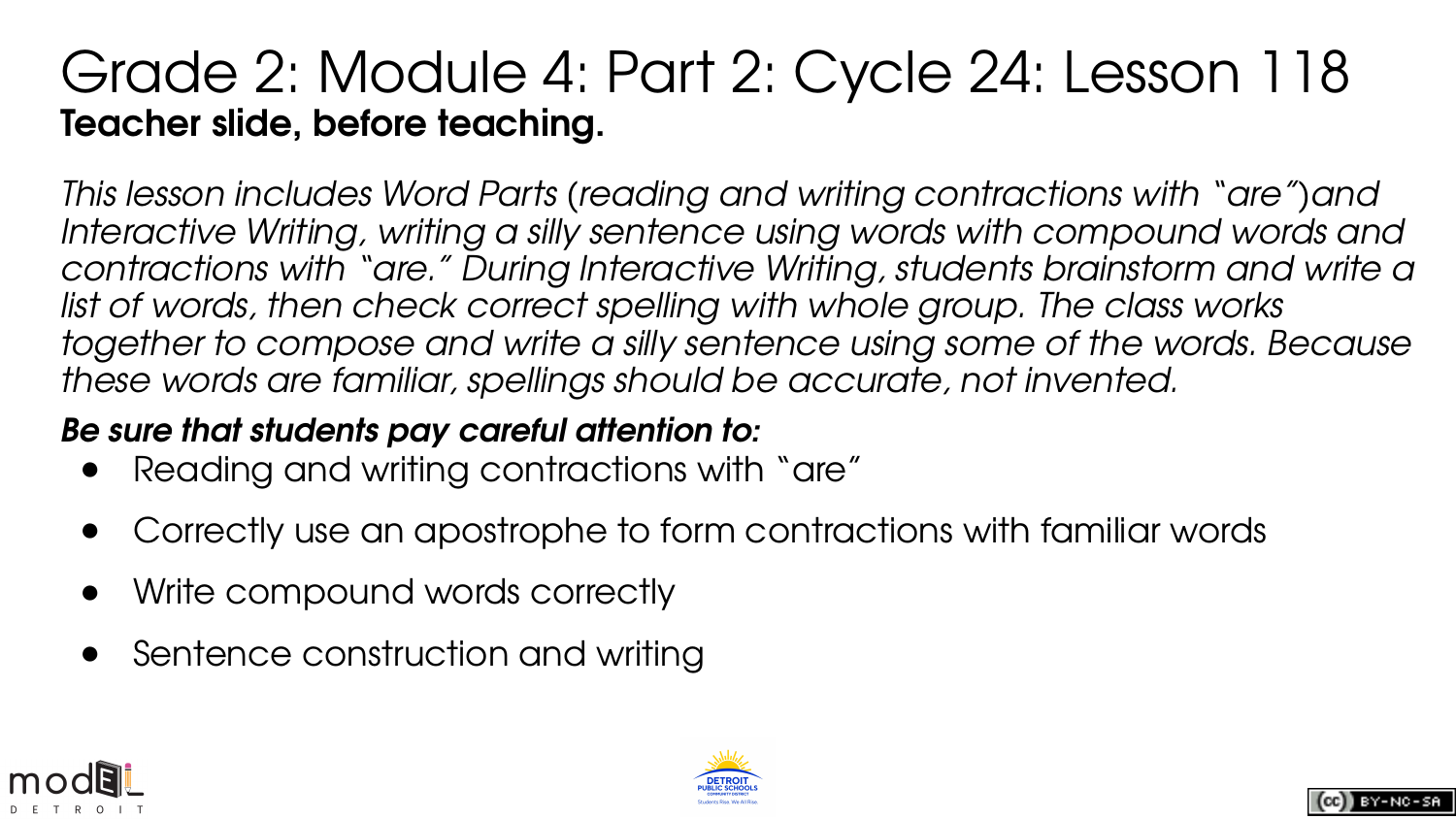

# Grade 2: Module 4: Part 2: Cycle 24: Lesson 118
Teacher slide, before teaching.
This lesson includes Word Parts (reading and writing contractions with “are”)and Interactive Writing, writing a silly sentence using words with compound words and contractions with “are.” During Interactive Writing, students brainstorm and write a list of words, then check correct spelling with whole group. The class works together to compose and write a silly sentence using some of the words. Because these words are familiar, spellings should be accurate, not invented.
Be sure that students pay careful attention to:
Reading and writing contractions with “are”
Correctly use an apostrophe to form contractions with familiar words
Write compound words correctly
Sentence construction and writing